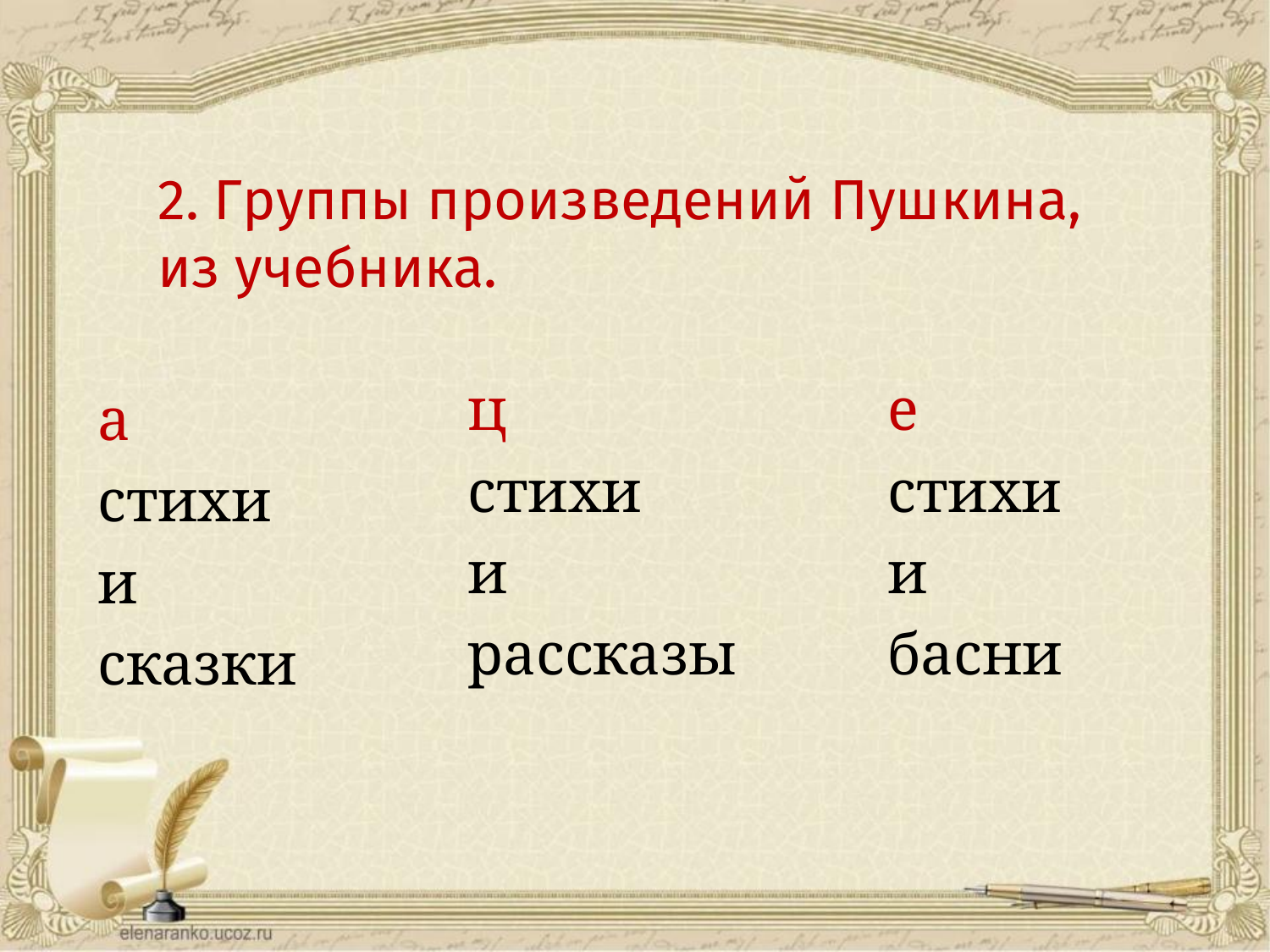

# 2. Группы произведений Пушкина, из учебника.
ц
стихи
и
рассказы
е
стихи
и
басни
а
стихи
и
сказки